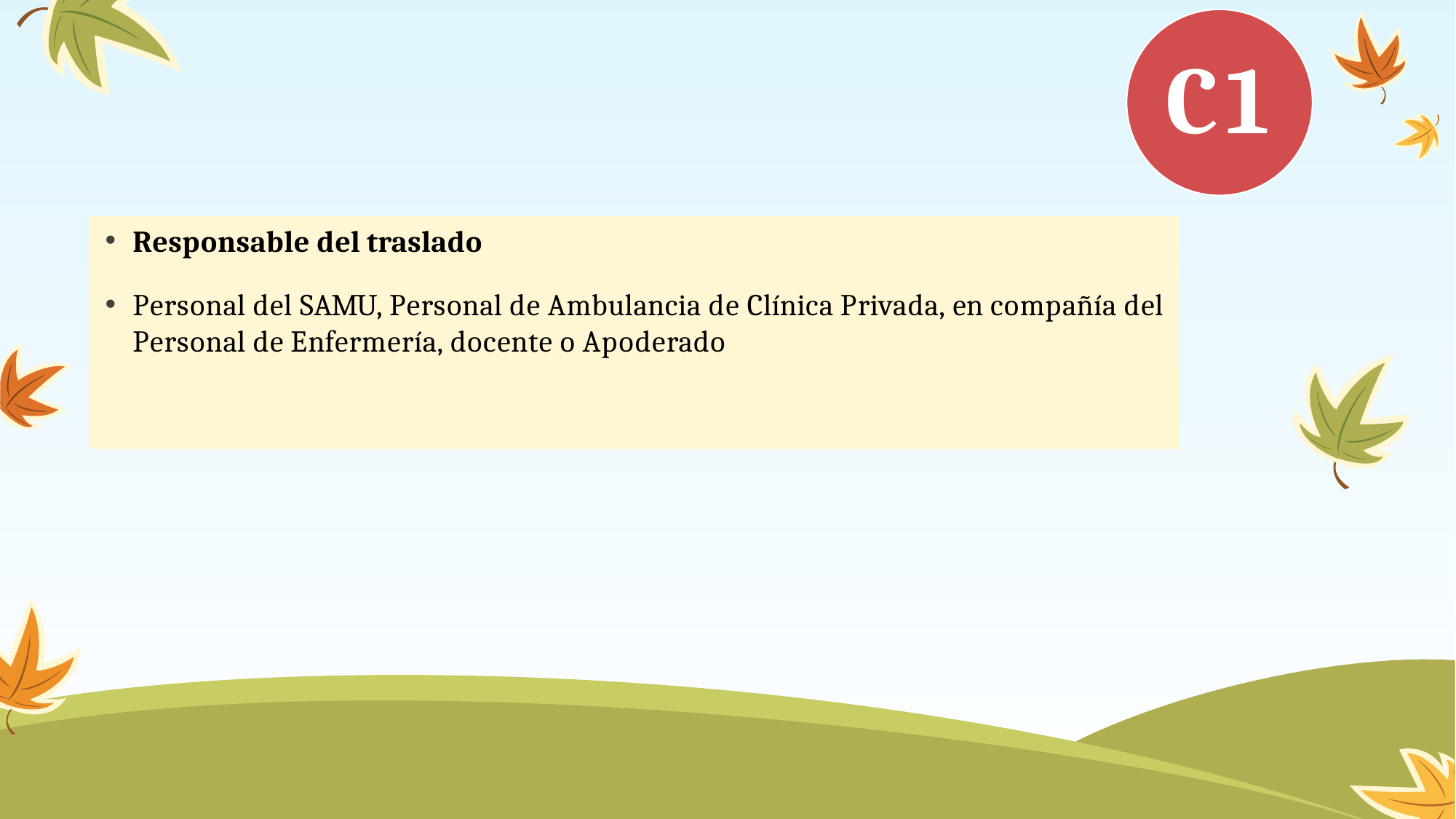

#

C1

Responsable del traslado
Personal del SAMU, Personal de Ambulancia de Clínica Privada, en compañía del Personal de Enfermería, docente o Apoderado